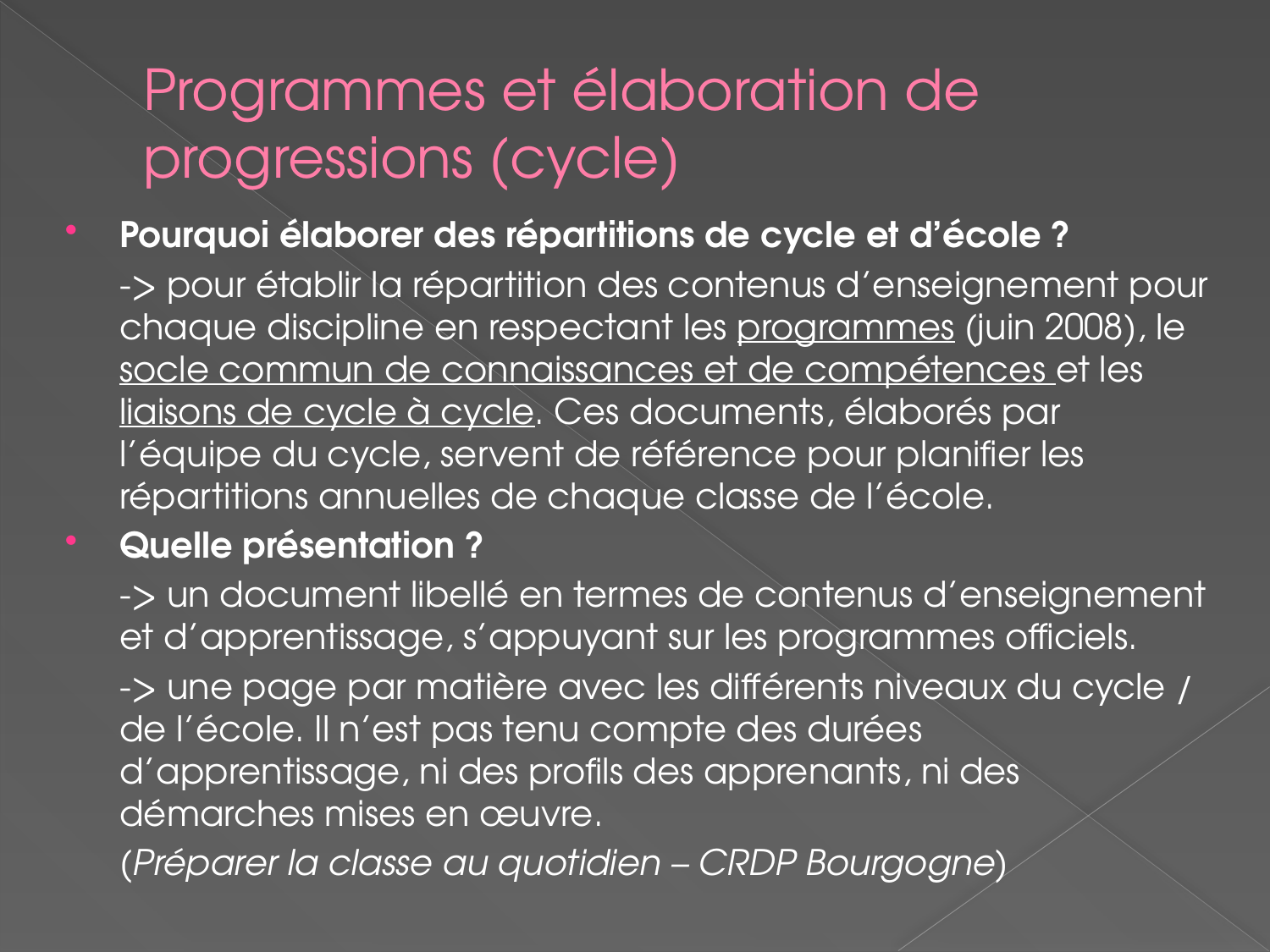

# Programmes et élaboration de progressions (cycle)
Pourquoi élaborer des répartitions de cycle et d’école ?
	-> pour établir la répartition des contenus d’enseignement pour chaque discipline en respectant les programmes (juin 2008), le socle commun de connaissances et de compétences et les liaisons de cycle à cycle. Ces documents, élaborés par l’équipe du cycle, servent de référence pour planifier les répartitions annuelles de chaque classe de l’école.
Quelle présentation ?
	-> un document libellé en termes de contenus d’enseignement et d’apprentissage, s’appuyant sur les programmes officiels.
	-> une page par matière avec les différents niveaux du cycle / de l’école. Il n’est pas tenu compte des durées d’apprentissage, ni des profils des apprenants, ni des démarches mises en œuvre.
	(Préparer la classe au quotidien – CRDP Bourgogne)